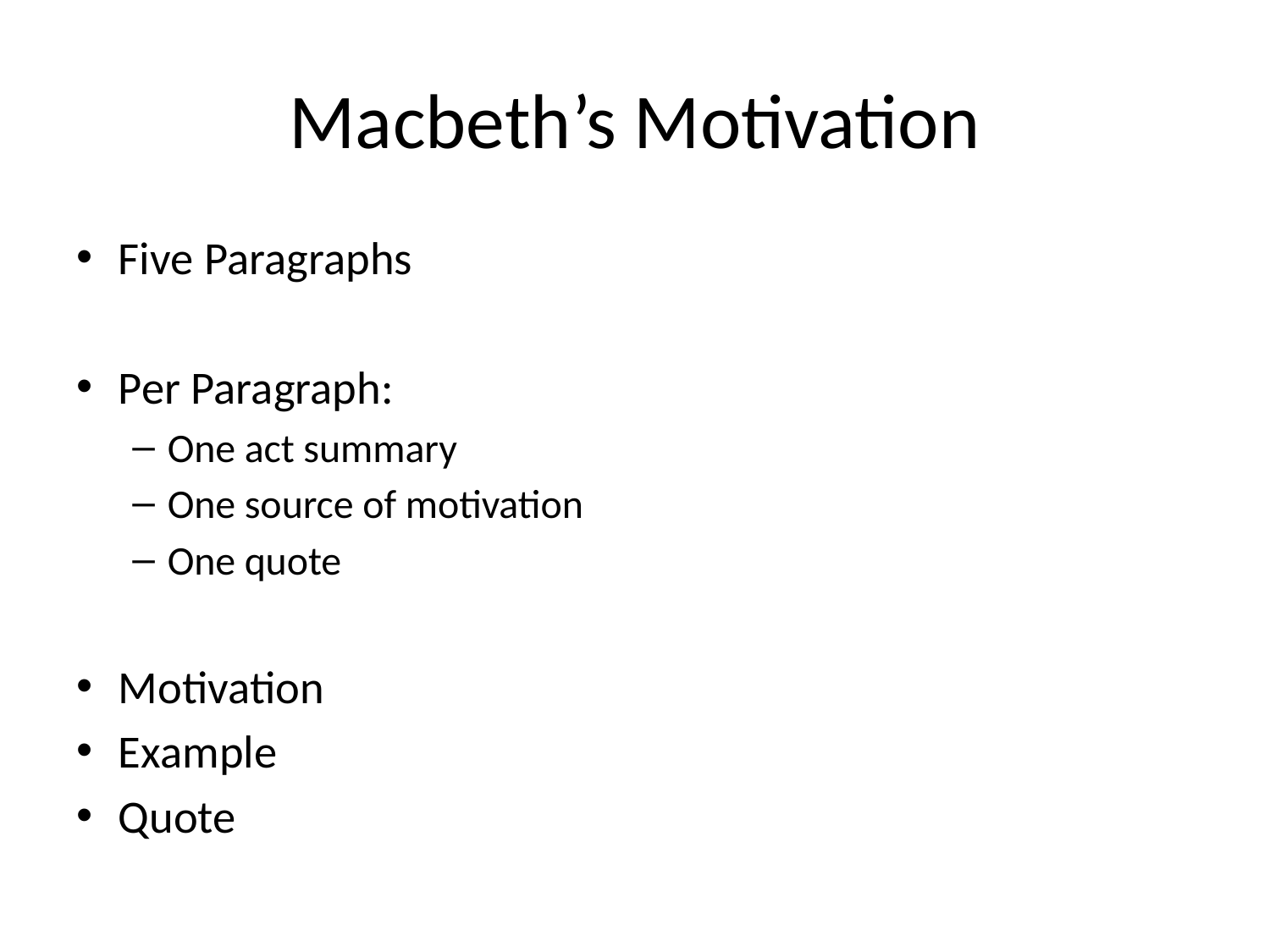

# Macbeth’s Motivation
Five Paragraphs

Per Paragraph:
One act summary
One source of motivation
One quote

Motivation
Example
Quote